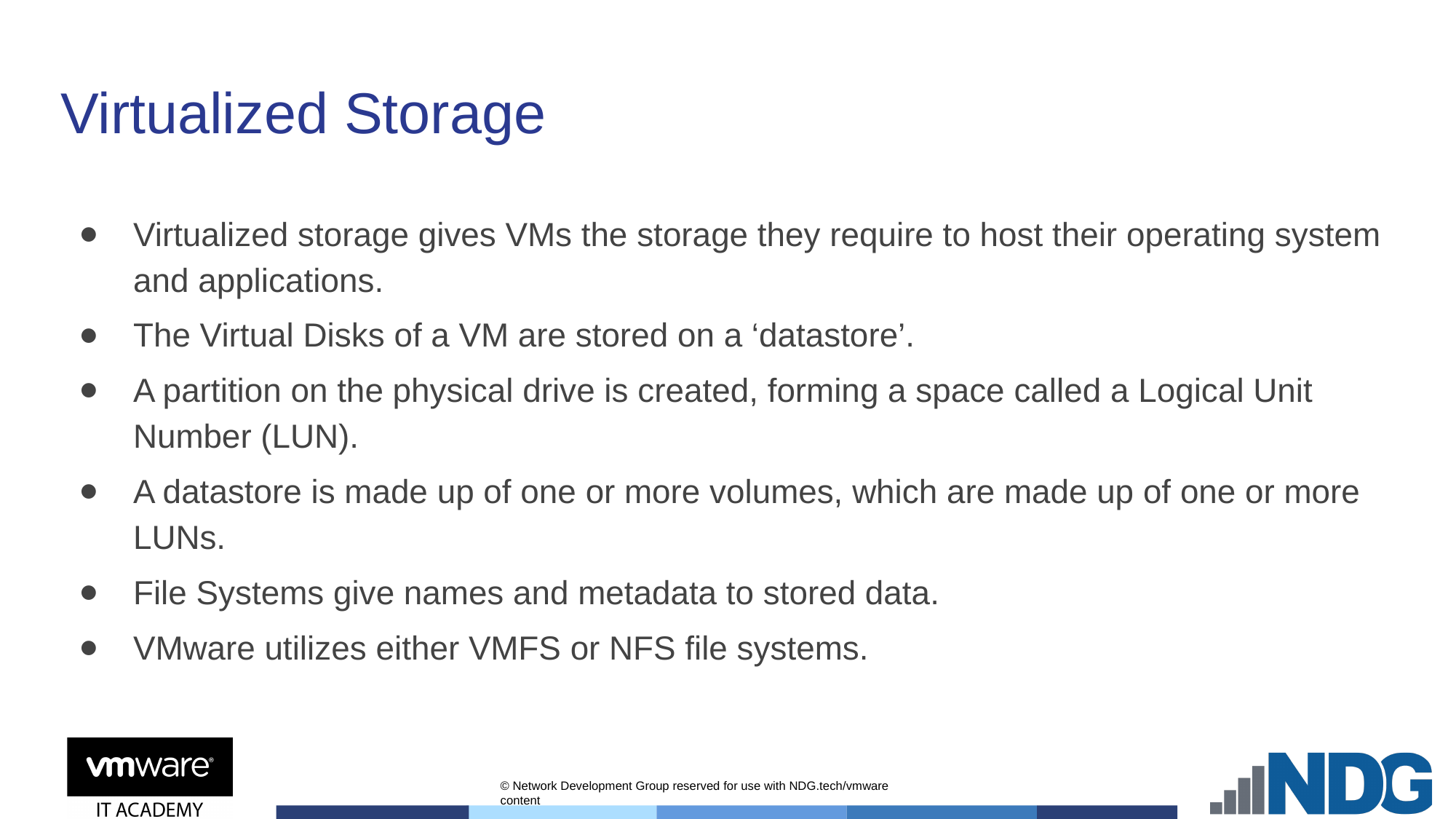

# Virtualized Storage
Virtualized storage gives VMs the storage they require to host their operating system and applications.
The Virtual Disks of a VM are stored on a ‘datastore’.
A partition on the physical drive is created, forming a space called a Logical Unit Number (LUN).
A datastore is made up of one or more volumes, which are made up of one or more LUNs.
File Systems give names and metadata to stored data.
VMware utilizes either VMFS or NFS file systems.